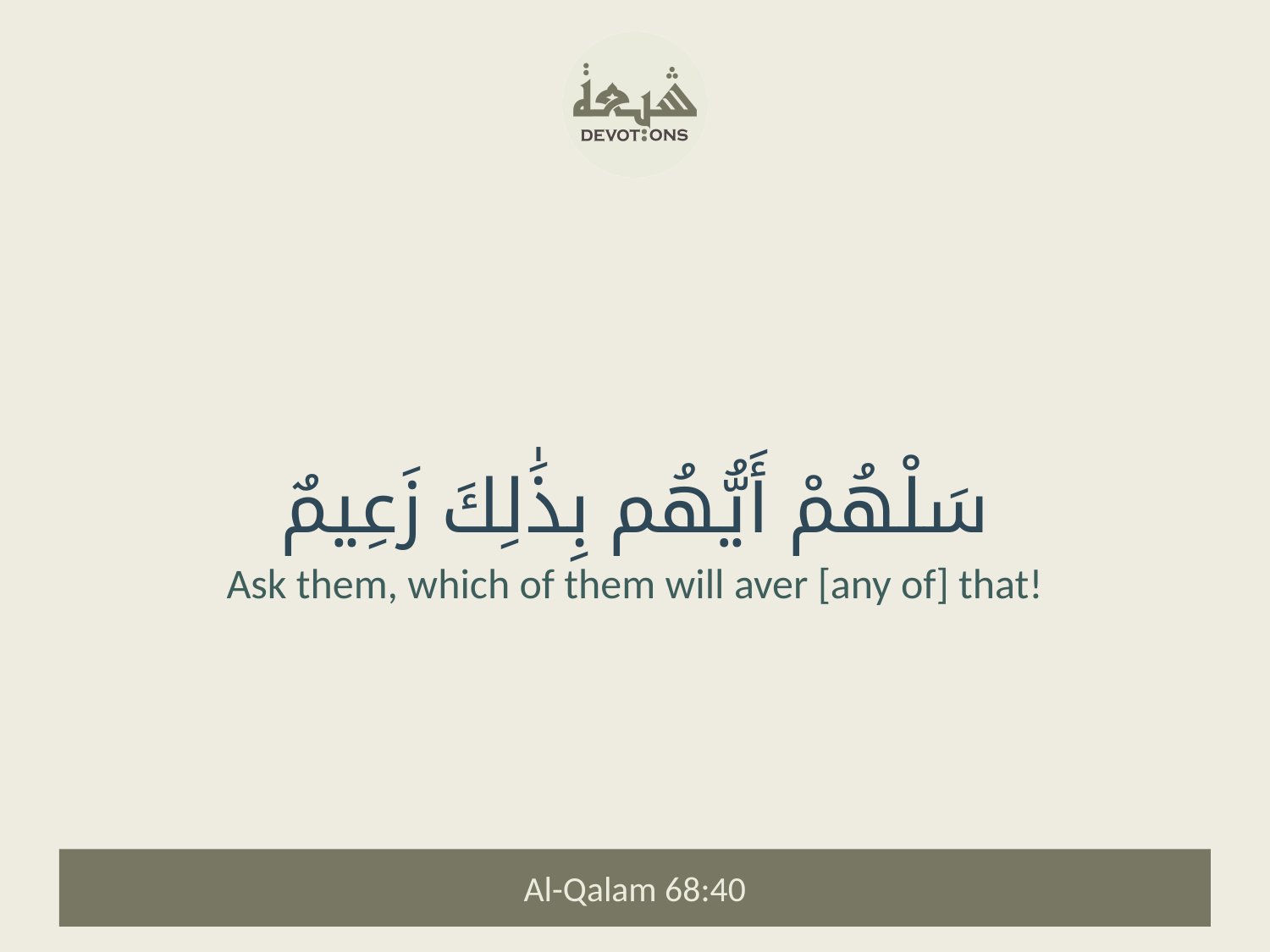

سَلْهُمْ أَيُّهُم بِذَٰلِكَ زَعِيمٌ
Ask them, which of them will aver [any of] that!
Al-Qalam 68:40